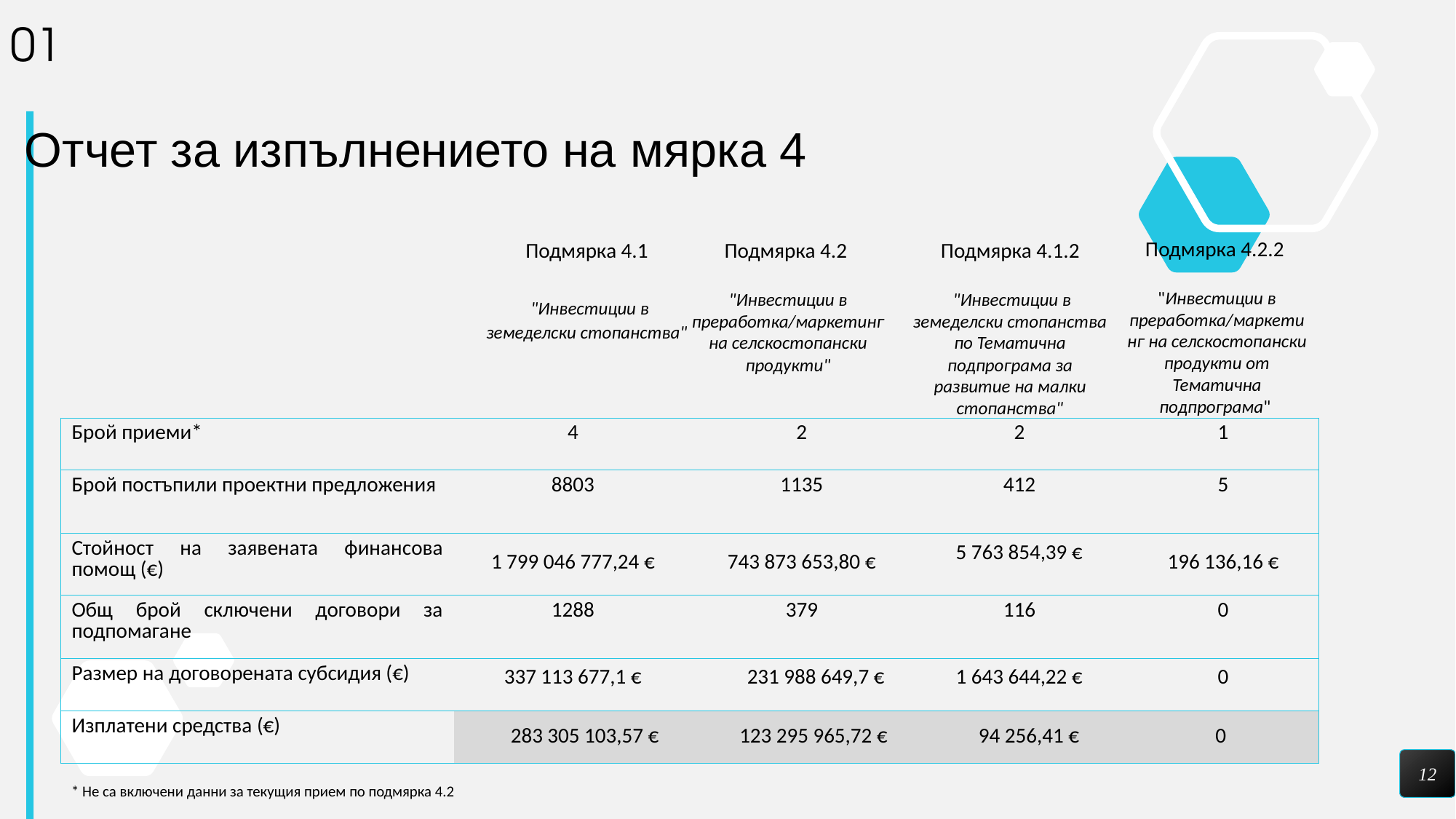

01

Отчет за изпълнението на мярка 4
Подмярка 4.2.2

"Инвестиции в преработка/маркетинг на селскостопански продукти от Тематична подпрограма"
Подмярка 4.1

 "Инвестиции в земеделски стопанства"
Подмярка 4.2

"Инвестиции в преработка/маркетинг на селскостопански продукти"
Подмярка 4.1.2

 "Инвестиции в земеделски стопанства по Тематична подпрограма за развитие на малки стопанства"
| Брой приеми\* | 4 | 2 | 2 | 1 |
| --- | --- | --- | --- | --- |
| Брой постъпили проектни предложения | 8803 | 1135 | 412 | 5 |
| Стойност на заявената финансова помощ (€) | 1 799 046 777,24 € | 743 873 653,80 € | 5 763 854,39 € | 196 136,16 € |
| Общ брой сключени договори за подпомагане | 1288 | 379 | 116 | 0 |
| Размер на договорената субсидия (€) | 337 113 677,1 € | 231 988 649,7 € | 1 643 644,22 € | 0 |
| Изплатени средства (€) | 283 305 103,57 € | 123 295 965,72 € | 94 256,41 € | 0 |
12
* Не са включени данни за текущия прием по подмярка 4.2